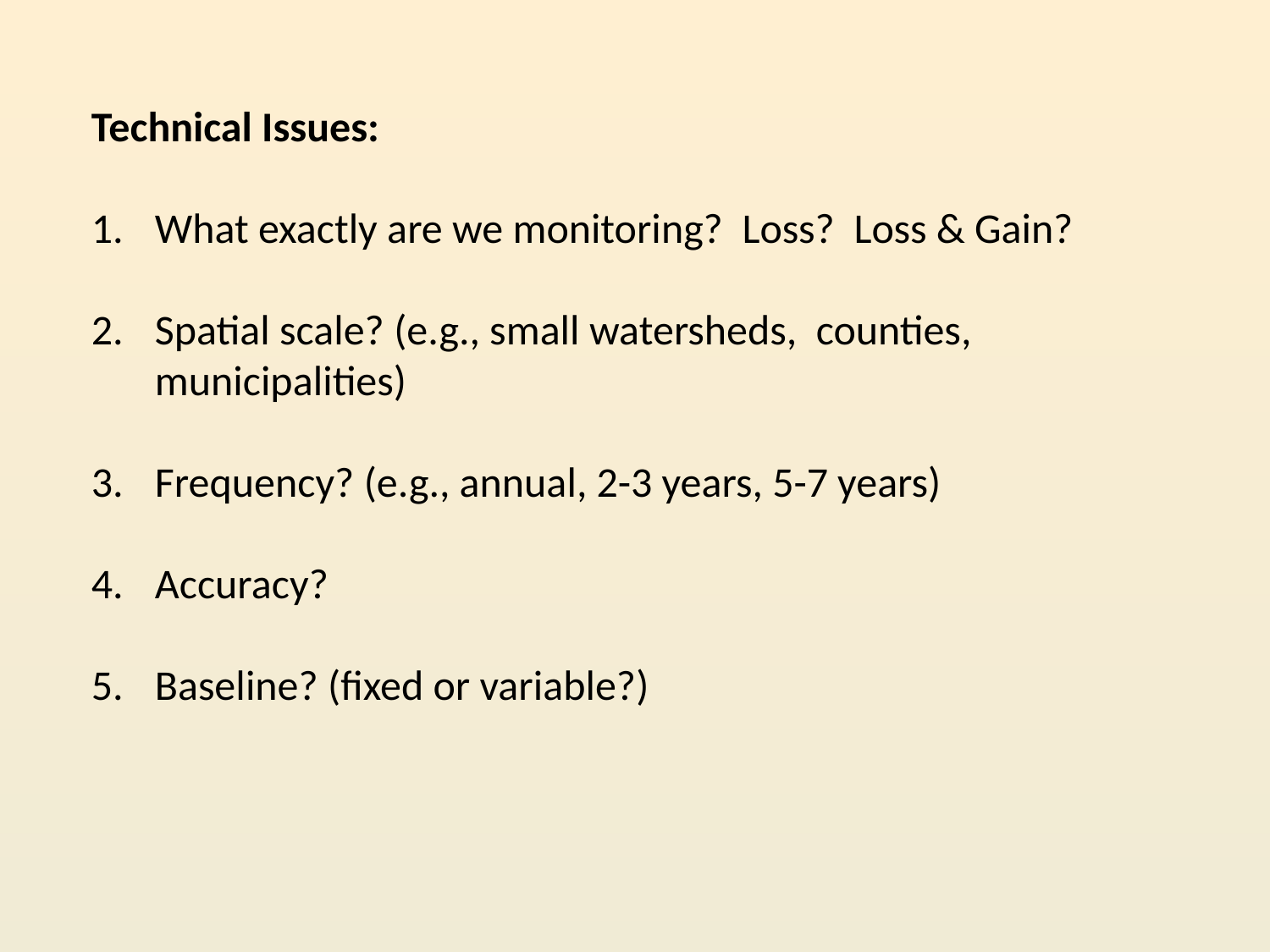

Technical Issues:

What exactly are we monitoring?  Loss?  Loss & Gain?

Spatial scale? (e.g., small watersheds,  counties, municipalities)

Frequency? (e.g., annual, 2-3 years, 5-7 years)

Accuracy?

Baseline? (fixed or variable?)